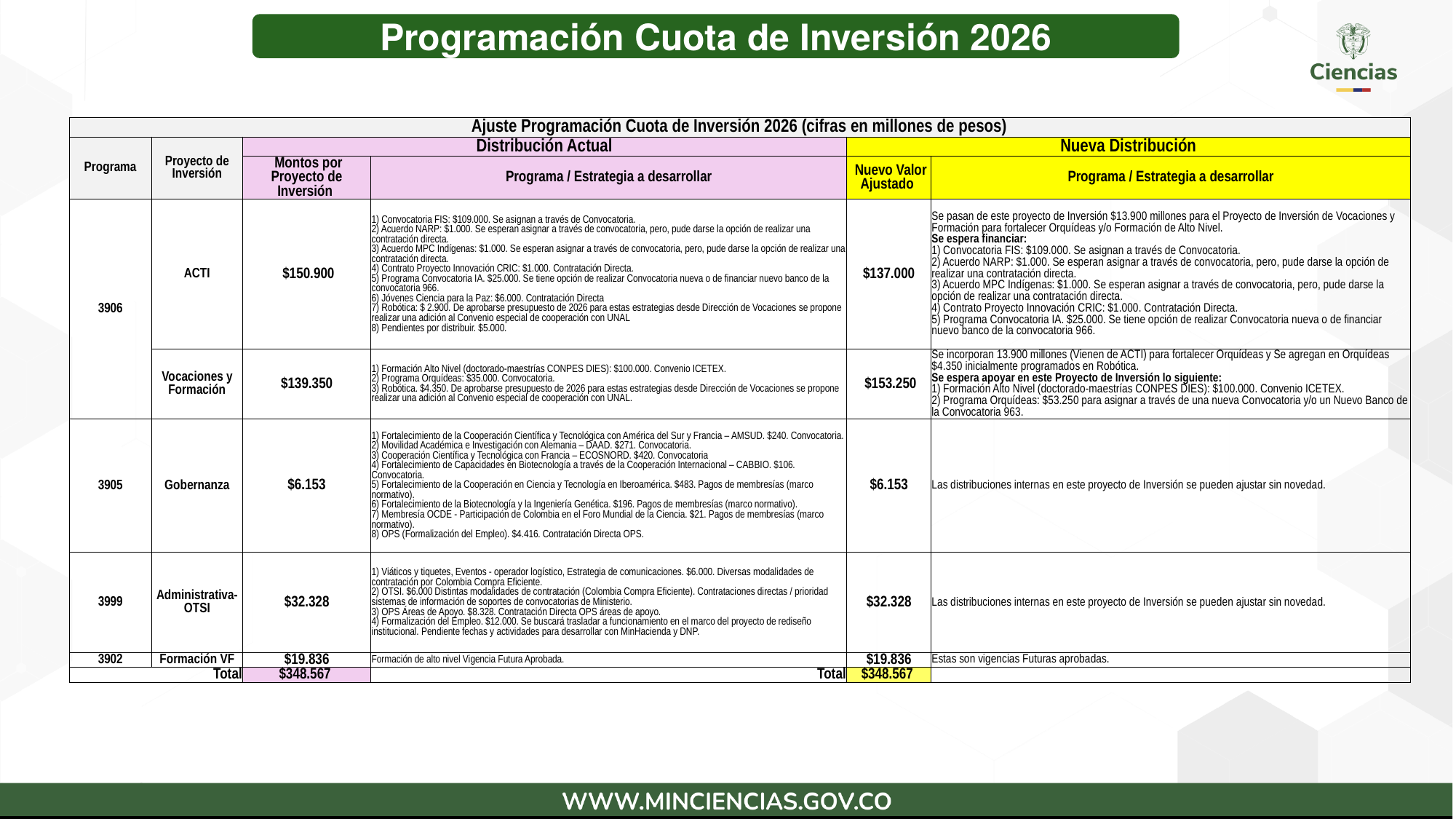

Programación Cuota de Inversión 2026
| Ajuste Programación Cuota de Inversión 2026 (cifras en millones de pesos) |  |  |  |  |  |
| --- | --- | --- | --- | --- | --- |
| Programa | Proyecto de Inversión | Distribución Actual |  | Nueva Distribución |  |
|  |  | Montos por Proyecto de Inversión | Programa / Estrategia a desarrollar | Nuevo Valor Ajustado | Programa / Estrategia a desarrollar |
| 3906 | ACTI | $150.900 | 1) Convocatoria FIS: $109.000. Se asignan a través de Convocatoria. 2) Acuerdo NARP: $1.000. Se esperan asignar a través de convocatoria, pero, pude darse la opción de realizar una contratación directa. 3) Acuerdo MPC Indígenas: $1.000. Se esperan asignar a través de convocatoria, pero, pude darse la opción de realizar una contratación directa. 4) Contrato Proyecto Innovación CRIC: $1.000. Contratación Directa. 5) Programa Convocatoria IA. $25.000. Se tiene opción de realizar Convocatoria nueva o de financiar nuevo banco de la convocatoria 966. 6) Jóvenes Ciencia para la Paz: $6.000. Contratación Directa 7) Robótica: $ 2.900. De aprobarse presupuesto de 2026 para estas estrategias desde Dirección de Vocaciones se propone realizar una adición al Convenio especial de cooperación con UNAL 8) Pendientes por distribuir. $5.000. | $137.000 | Se pasan de este proyecto de Inversión $13.900 millones para el Proyecto de Inversión de Vocaciones y Formación para fortalecer Orquídeas y/o Formación de Alto Nivel. Se espera financiar: 1) Convocatoria FIS: $109.000. Se asignan a través de Convocatoria. 2) Acuerdo NARP: $1.000. Se esperan asignar a través de convocatoria, pero, pude darse la opción de realizar una contratación directa. 3) Acuerdo MPC Indígenas: $1.000. Se esperan asignar a través de convocatoria, pero, pude darse la opción de realizar una contratación directa. 4) Contrato Proyecto Innovación CRIC: $1.000. Contratación Directa. 5) Programa Convocatoria IA. $25.000. Se tiene opción de realizar Convocatoria nueva o de financiar nuevo banco de la convocatoria 966. |
|  | Vocaciones y Formación | $139.350 | 1) Formación Alto Nivel (doctorado-maestrías CONPES DIES): $100.000. Convenio ICETEX. 2) Programa Orquídeas: $35.000. Convocatoria. 3) Robótica. $4.350. De aprobarse presupuesto de 2026 para estas estrategias desde Dirección de Vocaciones se propone realizar una adición al Convenio especial de cooperación con UNAL. | $153.250 | Se incorporan 13.900 millones (Vienen de ACTI) para fortalecer Orquídeas y Se agregan en Orquídeas $4.350 inicialmente programados en Robótica. Se espera apoyar en este Proyecto de Inversión lo siguiente: 1) Formación Alto Nivel (doctorado-maestrías CONPES DIES): $100.000. Convenio ICETEX. 2) Programa Orquídeas: $53.250 para asignar a través de una nueva Convocatoria y/o un Nuevo Banco de la Convocatoria 963. |
| 3905 | Gobernanza | $6.153 | 1) Fortalecimiento de la Cooperación Científica y Tecnológica con América del Sur y Francia – AMSUD. $240. Convocatoria. 2) Movilidad Académica e Investigación con Alemania – DAAD. $271. Convocatoria. 3) Cooperación Científica y Tecnológica con Francia – ECOSNORD. $420. Convocatoria 4) Fortalecimiento de Capacidades en Biotecnología a través de la Cooperación Internacional – CABBIO. $106. Convocatoria. 5) Fortalecimiento de la Cooperación en Ciencia y Tecnología en Iberoamérica. $483. Pagos de membresías (marco normativo). 6) Fortalecimiento de la Biotecnología y la Ingeniería Genética. $196. Pagos de membresías (marco normativo). 7) Membresía OCDE - Participación de Colombia en el Foro Mundial de la Ciencia. $21. Pagos de membresías (marco normativo). 8) OPS (Formalización del Empleo). $4.416. Contratación Directa OPS. | $6.153 | Las distribuciones internas en este proyecto de Inversión se pueden ajustar sin novedad. |
| 3999 | Administrativa-OTSI | $32.328 | 1) Viáticos y tiquetes, Eventos - operador logístico, Estrategia de comunicaciones. $6.000. Diversas modalidades de contratación por Colombia Compra Eficiente. 2) OTSI. $6.000 Distintas modalidades de contratación (Colombia Compra Eficiente). Contrataciones directas / prioridad sistemas de información de soportes de convocatorias de Ministerio. 3) OPS Áreas de Apoyo. $8.328. Contratación Directa OPS áreas de apoyo. 4) Formalización del Empleo. $12.000. Se buscará trasladar a funcionamiento en el marco del proyecto de rediseño institucional. Pendiente fechas y actividades para desarrollar con MinHacienda y DNP. | $32.328 | Las distribuciones internas en este proyecto de Inversión se pueden ajustar sin novedad. |
| 3902 | Formación VF | $19.836 | Formación de alto nivel Vigencia Futura Aprobada. | $19.836 | Estas son vigencias Futuras aprobadas. |
| Total |  | $348.567 | Total | $348.567 |  |